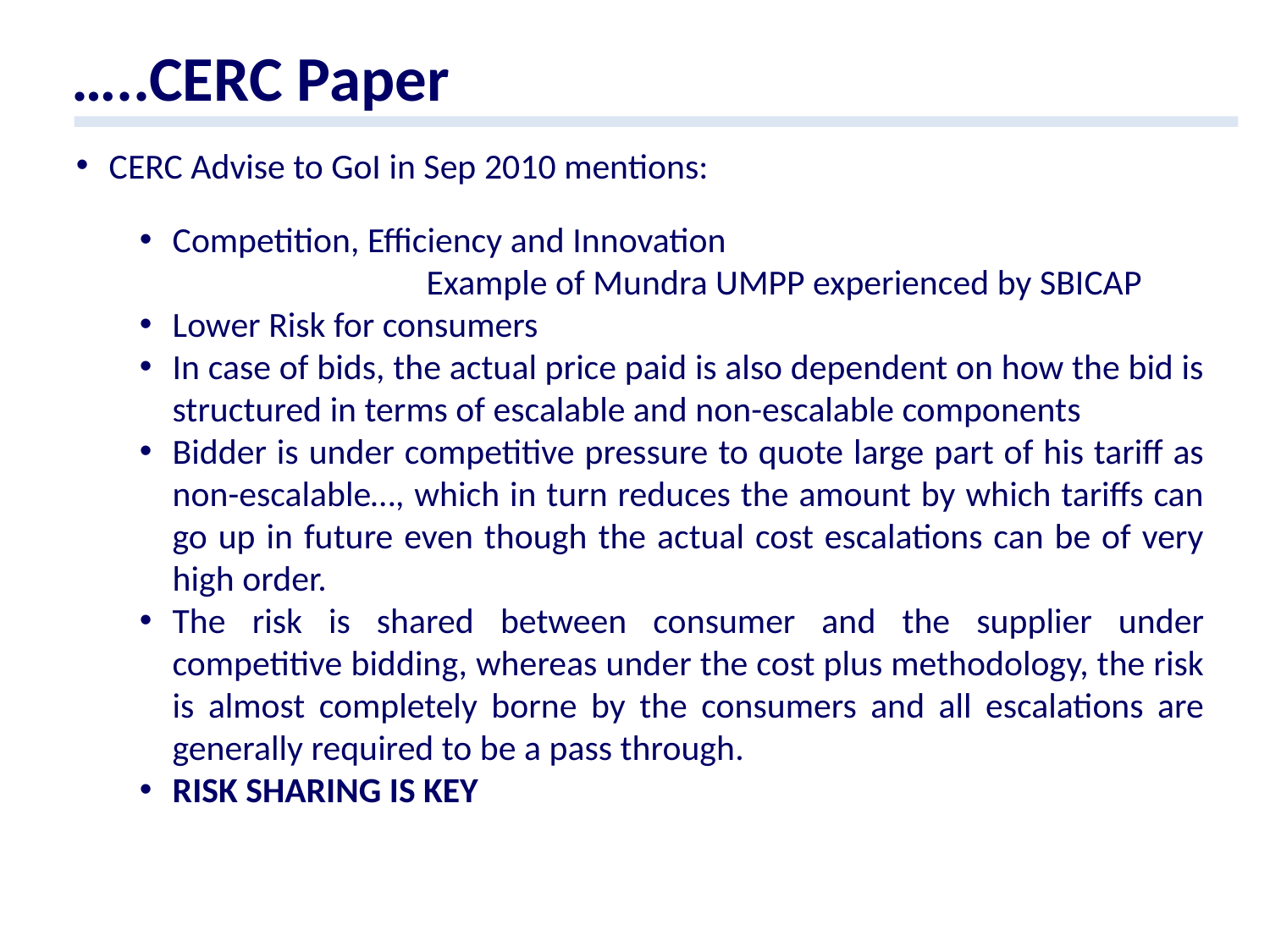

…..CERC Paper

CERC Advise to GoI in Sep 2010 mentions:
Competition, Efficiency and Innovation
			Example of Mundra UMPP experienced by SBICAP
Lower Risk for consumers
In case of bids, the actual price paid is also dependent on how the bid is structured in terms of escalable and non-escalable components
Bidder is under competitive pressure to quote large part of his tariff as non-escalable…, which in turn reduces the amount by which tariffs can go up in future even though the actual cost escalations can be of very high order.
The risk is shared between consumer and the supplier under competitive bidding, whereas under the cost plus methodology, the risk is almost completely borne by the consumers and all escalations are generally required to be a pass through.
RISK SHARING IS KEY